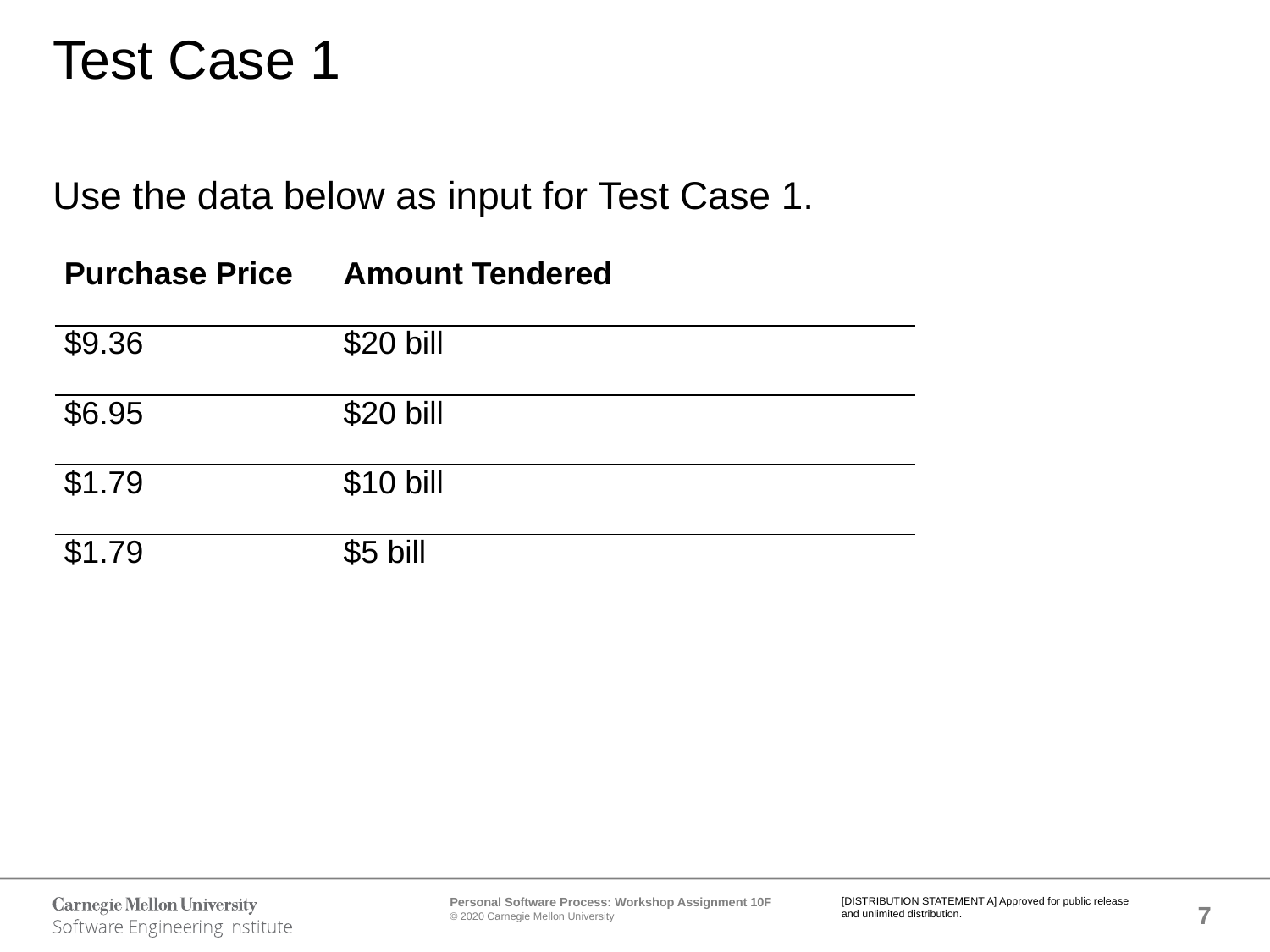

# Test Case 1
Use the data below as input for Test Case 1.

| Purchase Price | Amount Tendered |
| --- | --- |
| $9.36 | $20 bill |
| $6.95 | $20 bill |
| $1.79 | $10 bill |
| $1.79 | $5 bill |